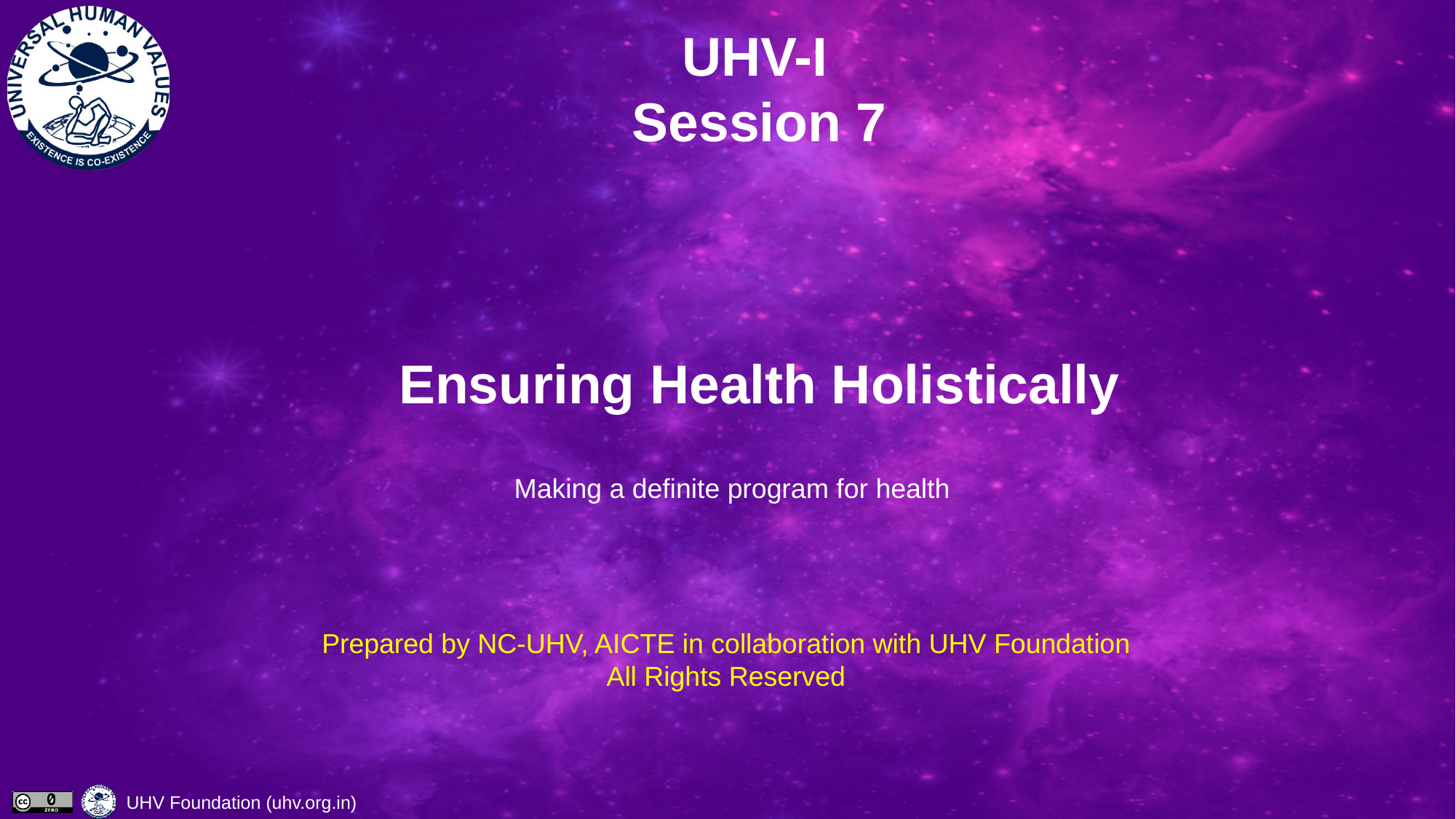

# UHV-I Session 7 Ensuring Health Holistically
Making a definite program for health